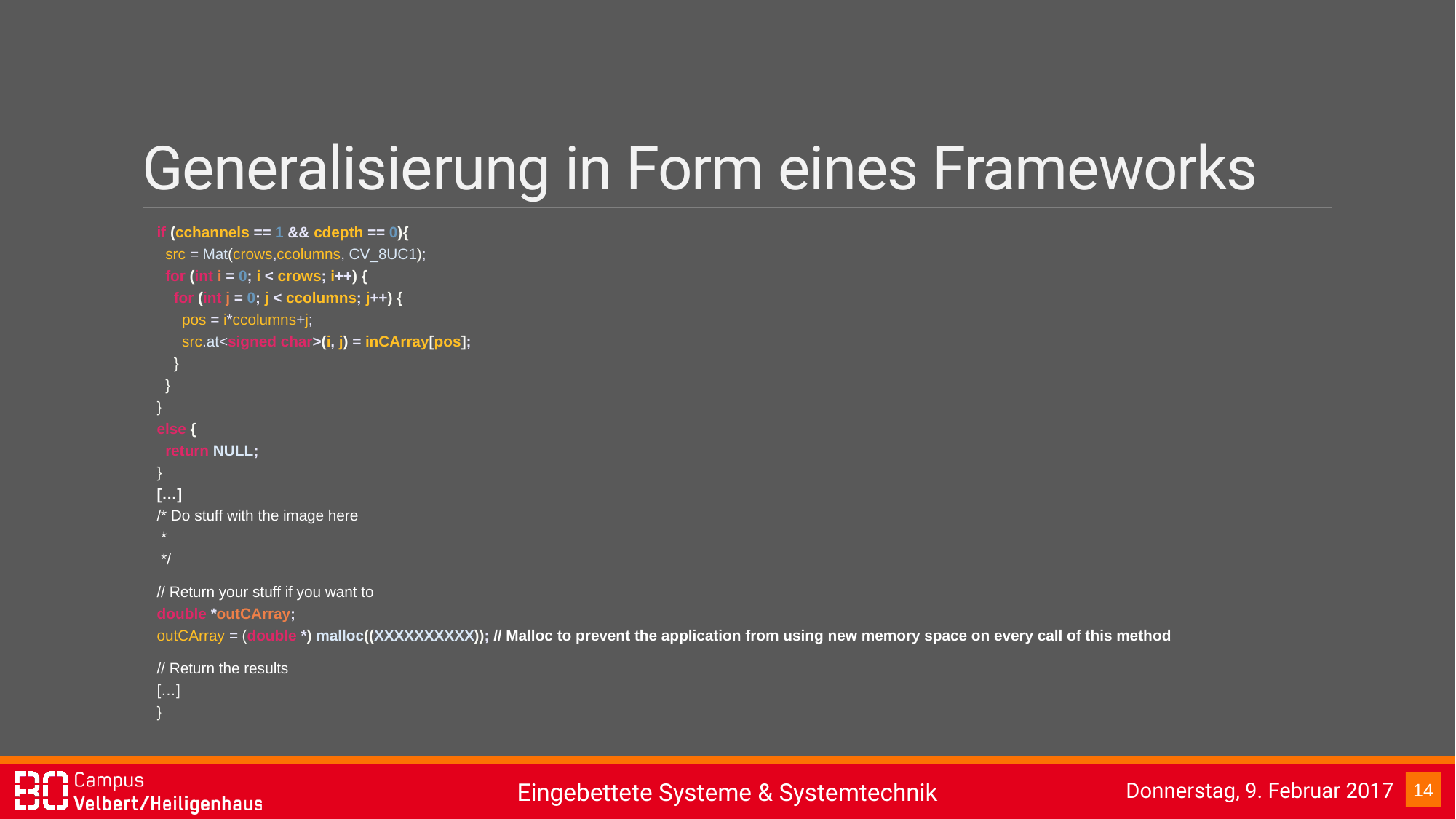

# Generalisierung in Form eines Frameworks
if (cchannels == 1 && cdepth == 0){
  src = Mat(crows,ccolumns, CV_8UC1);
  for (int i = 0; i < crows; i++) {
    for (int j = 0; j < ccolumns; j++) {
      pos = i*ccolumns+j;
      src.at<signed char>(i, j) = inCArray[pos];
    }
  }
}
else {
  return NULL;
}
[…]
/* Do stuff with the image here
 *
 */

// Return your stuff if you want to
double *outCArray;
outCArray = (double *) malloc((XXXXXXXXXX)); // Malloc to prevent the application from using new memory space on every call of this method

// Return the results
[…]
}
Donnerstag, 9. Februar 2017
14